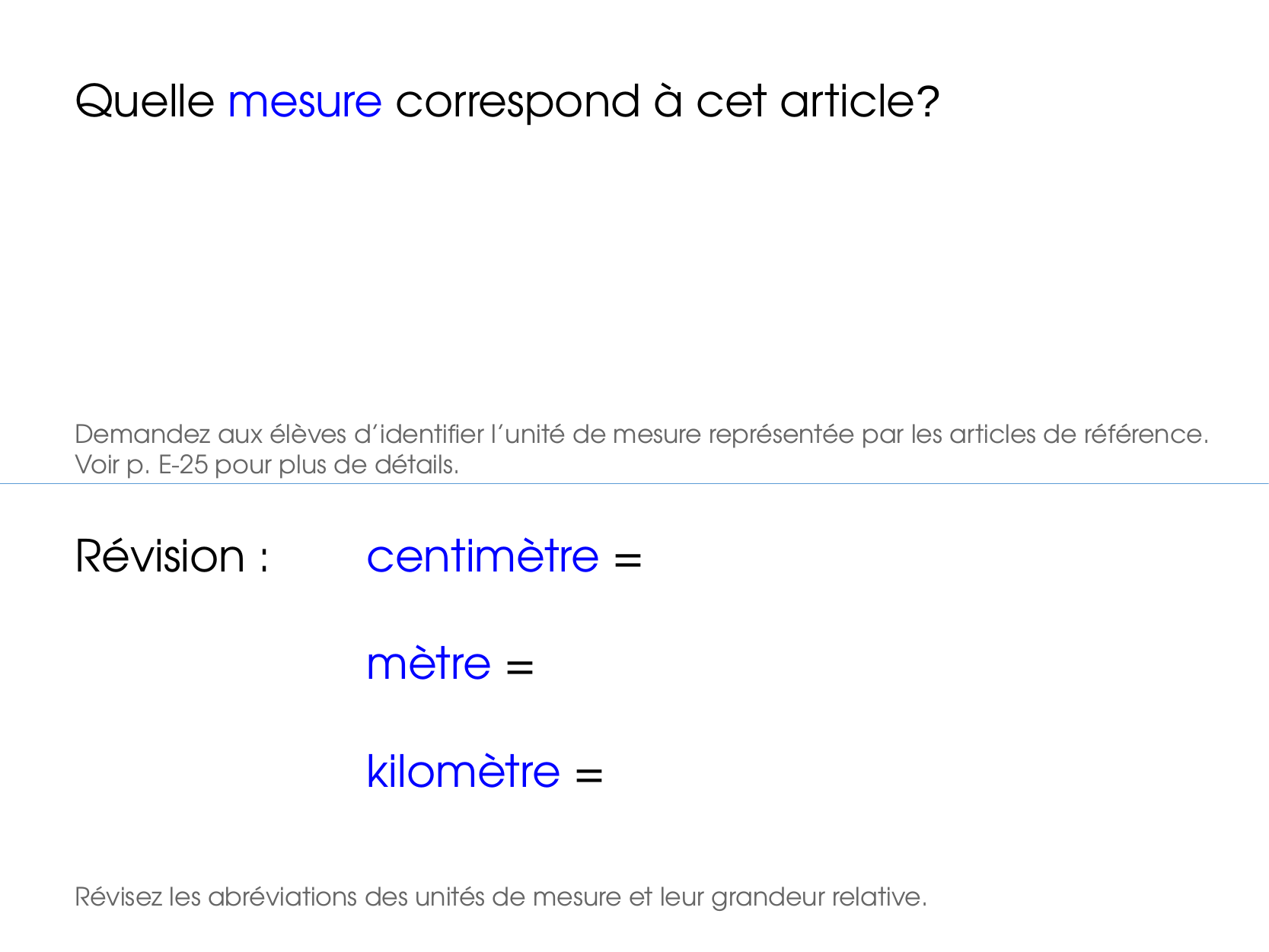

Quelle mesure correspond à cet article?
Demandez aux élèves d’identifier l’unité de mesure représentée par les articles de référence. Voir p. E-25 pour plus de détails.
Révision :
centimètre =
mètre =
kilomètre =
Révisez les abréviations des unités de mesure et leur grandeur relative.